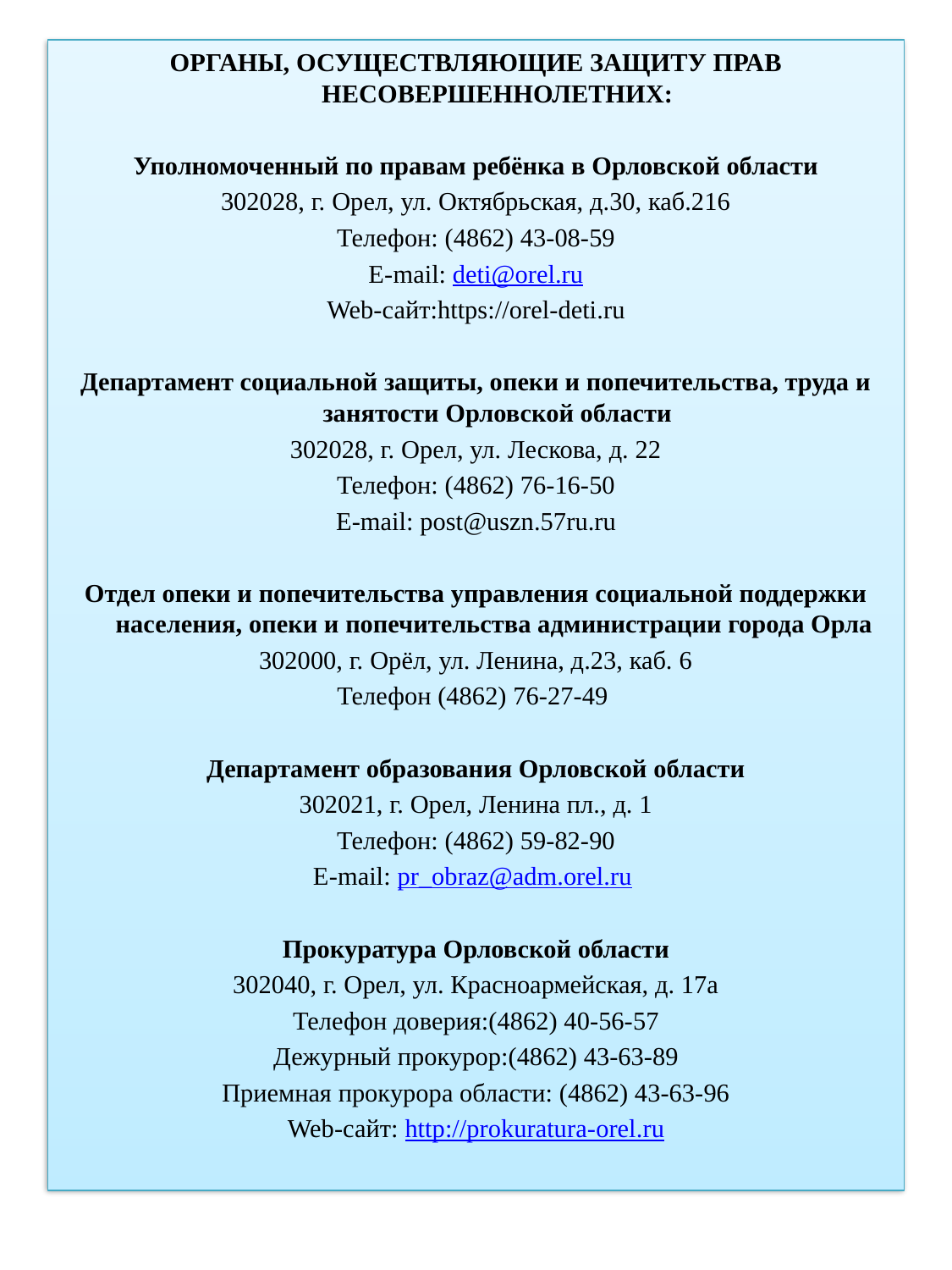

ОРГАНЫ, ОСУЩЕСТВЛЯЮЩИЕ ЗАЩИТУ ПРАВ НЕСОВЕРШЕННОЛЕТНИХ:

Уполномоченный по правам ребёнка в Орловской области
302028, г. Орел, ул. Октябрьская, д.30, каб.216
Телефон: (4862) 43-08-59
E-mail: deti@orel.ru
Web-сайт:https://orel-deti.ru

Департамент социальной защиты, опеки и попечительства, труда и занятости Орловской области
302028, г. Орел, ул. Лескова, д. 22
Телефон: (4862) 76-16-50
E-mail: post@uszn.57ru.ru

Отдел опеки и попечительства управления социальной поддержки населения, опеки и попечительства администрации города Орла
302000, г. Орёл, ул. Ленина, д.23, каб. 6
Телефон (4862) 76-27-49

Департамент образования Орловской области
302021, г. Орел, Ленина пл., д. 1
Телефон: (4862) 59-82-90
E-mail: pr_obraz@adm.orel.ru

Прокуратура Орловской области
302040, г. Орел, ул. Красноармейская, д. 17а
Телефон доверия:(4862) 40-56-57
Дежурный прокурор:(4862) 43-63-89
Приемная прокурора области: (4862) 43-63-96
Web-сайт: http://prokuratura-orel.ru